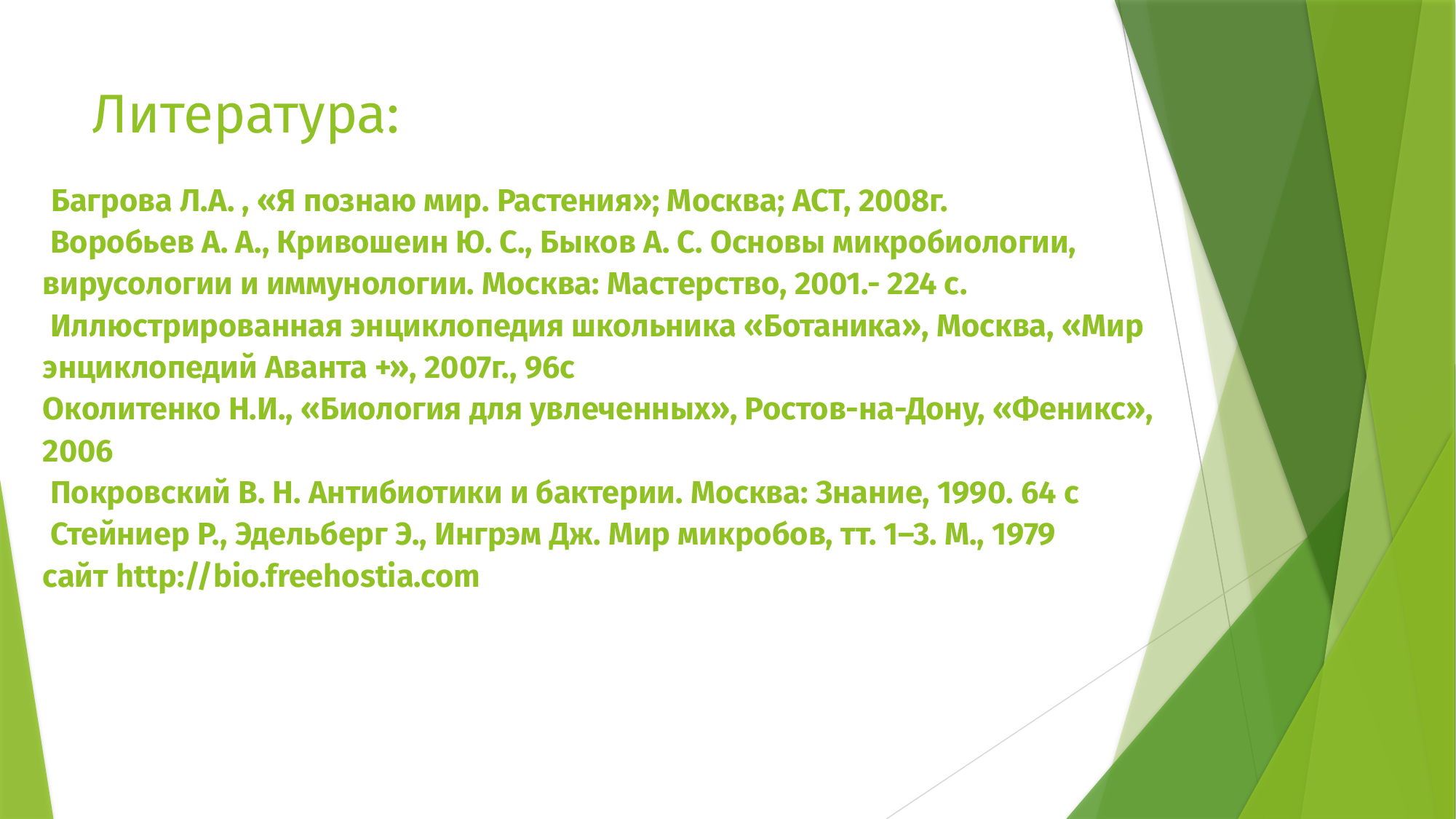

# Литература:

 Багрова Л.А. , «Я познаю мир. Растения»; Москва; АСТ, 2008г.
 Воробьев А. А., Кривошеин Ю. С., Быков А. С. Основы микробиологии,
вирусологии и иммунологии. Москва: Мастерство, 2001.- 224 с.
 Иллюстрированная энциклопедия школьника «Ботаника», Москва, «Мир
энциклопедий Аванта +», 2007г., 96с
Околитенко Н.И., «Биология для увлеченных», Ростов-на-Дону, «Феникс»,
2006
 Покровский В. Н. Антибиотики и бактерии. Москва: Знание, 1990. 64 с
 Стейниер Р., Эдельберг Э., Ингрэм Дж. Мир микробов, тт. 1–3. М., 1979
сайт http://bio.freehostia.com